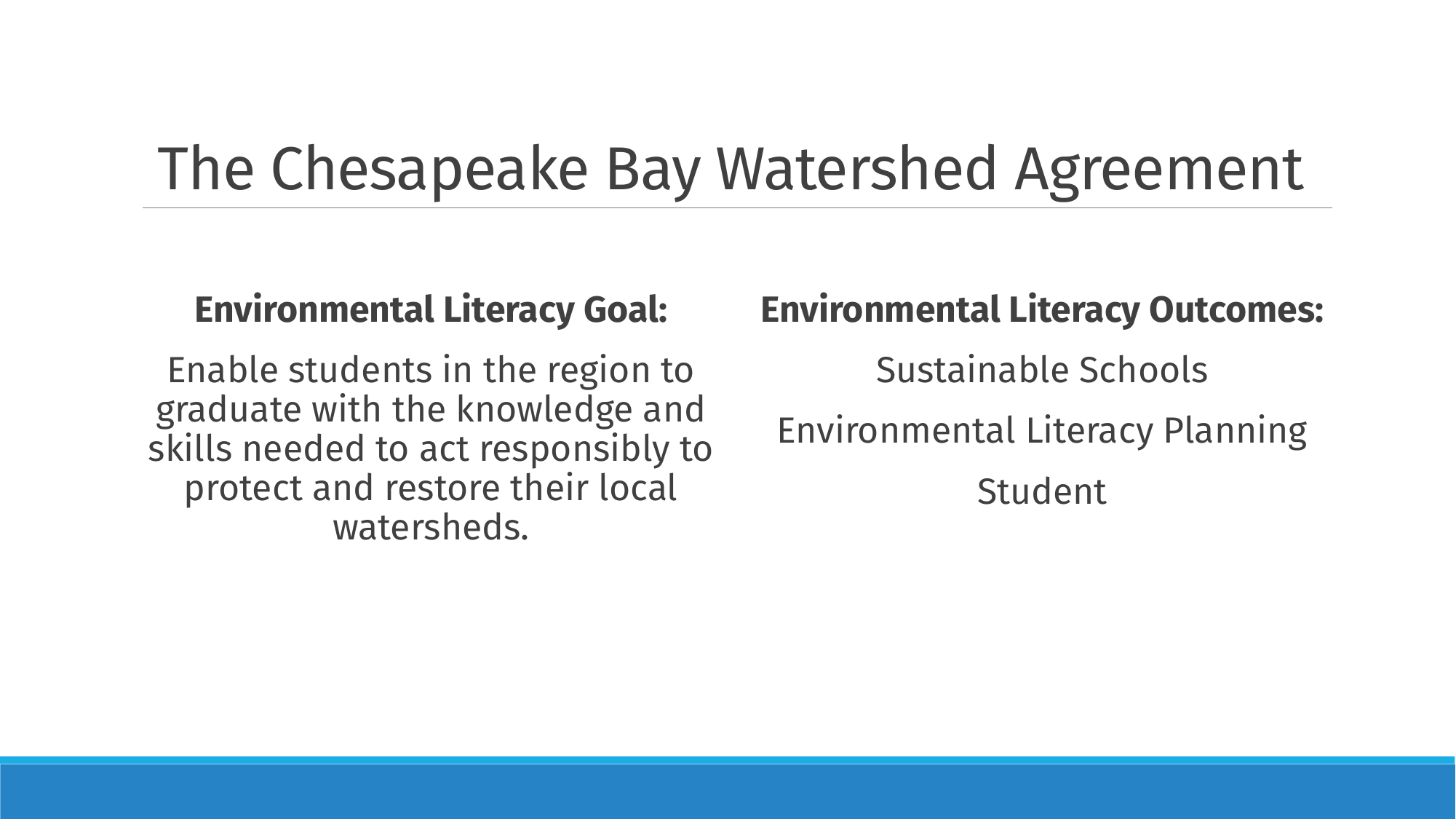

# The Chesapeake Bay Watershed Agreement

Environmental Literacy Goal:
Enable students in the region to graduate with the knowledge and skills needed to act responsibly to protect and restore their local watersheds.

Environmental Literacy Outcomes:
Sustainable Schools
Environmental Literacy Planning
Student